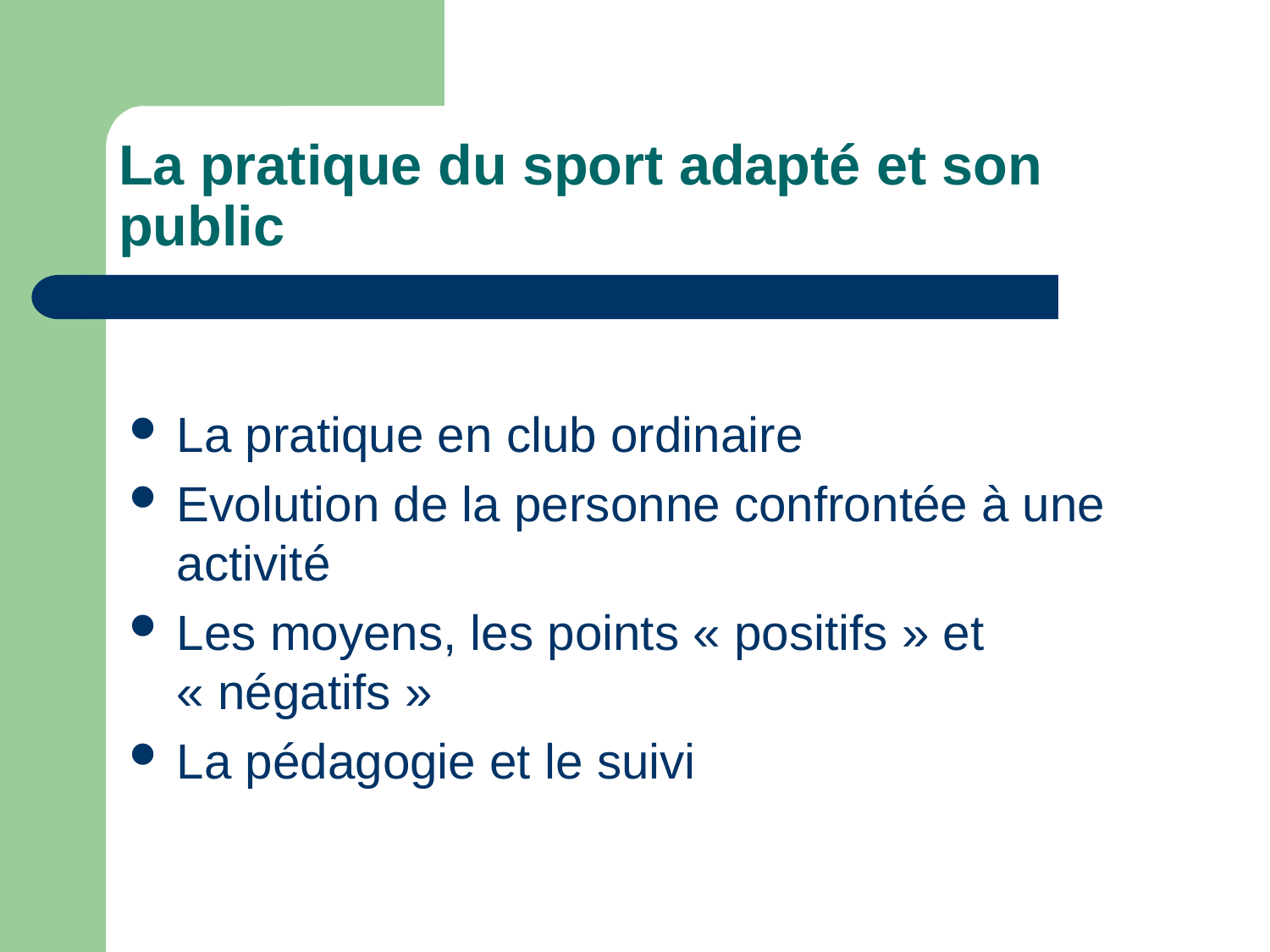

# La pratique du sport adapté et son public

La pratique en club ordinaire
Evolution de la personne confrontée à une activité
Les moyens, les points « positifs » et « négatifs »
La pédagogie et le suivi